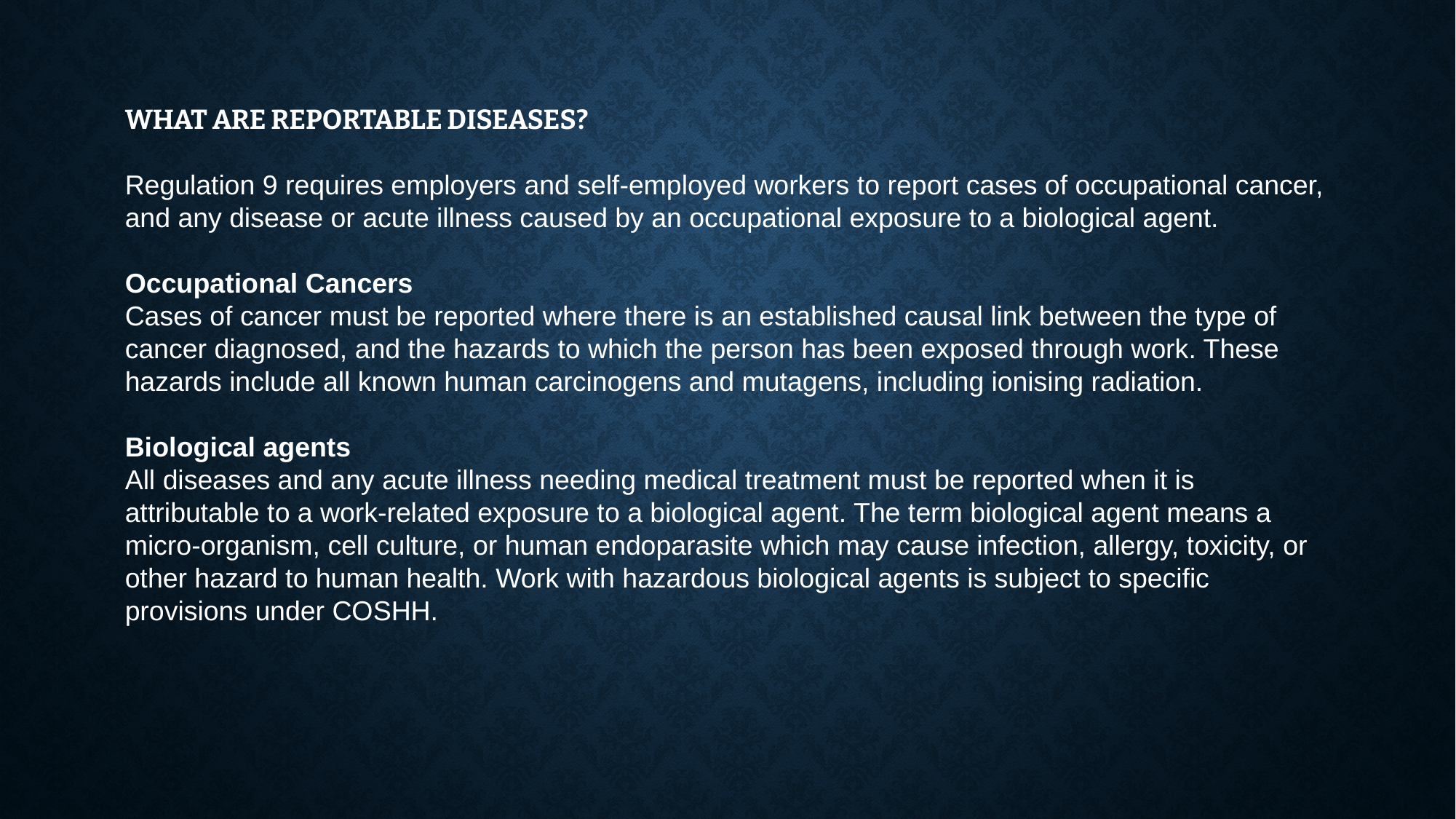

WHAT ARE REPORTABLE DISEASES?

Regulation 9 requires employers and self-employed workers to report cases of occupational cancer, and any disease or acute illness caused by an occupational exposure to a biological agent.

Occupational Cancers
Cases of cancer must be reported where there is an established causal link between the type of cancer diagnosed, and the hazards to which the person has been exposed through work. These hazards include all known human carcinogens and mutagens, including ionising radiation.

Biological agents
All diseases and any acute illness needing medical treatment must be reported when it is attributable to a work-related exposure to a biological agent. The term biological agent means a micro-organism, cell culture, or human endoparasite which may cause infection, allergy, toxicity, or other hazard to human health. Work with hazardous biological agents is subject to specific provisions under COSHH.